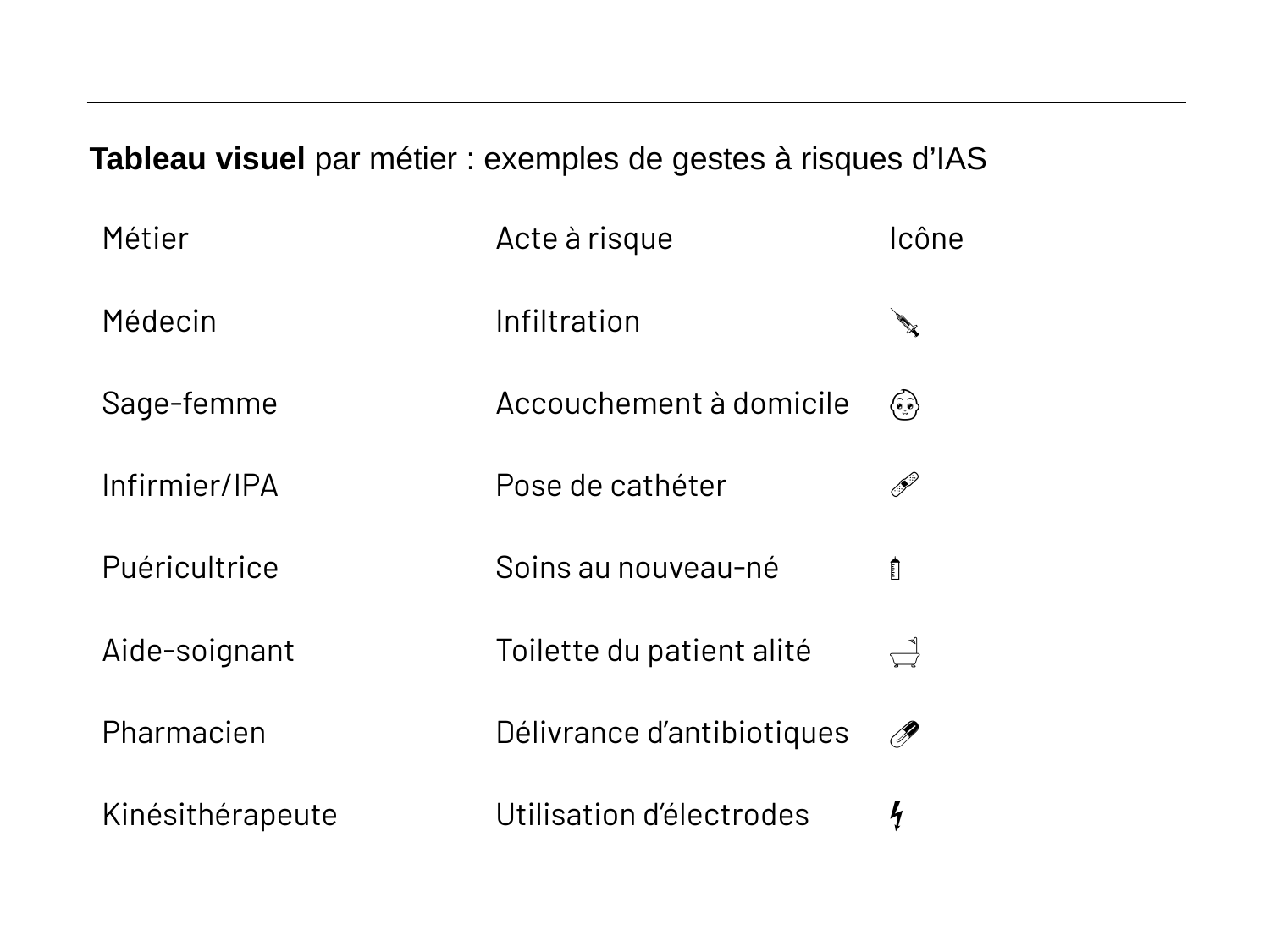

Tableau visuel par métier : exemples de gestes à risques d’IAS

| Métier | Acte à risque | Icône |
| --- | --- | --- |
| Médecin | Infiltration | 💉 |
| Sage-femme | Accouchement à domicile | 👶 |
| Infirmier/IPA | Pose de cathéter | 🩹 |
| Puéricultrice | Soins au nouveau-né | 🍼 |
| Aide-soignant | Toilette du patient alité | 🛁 |
| Pharmacien | Délivrance d’antibiotiques | 💊 |
| Kinésithérapeute | Utilisation d’électrodes | ⚡ |